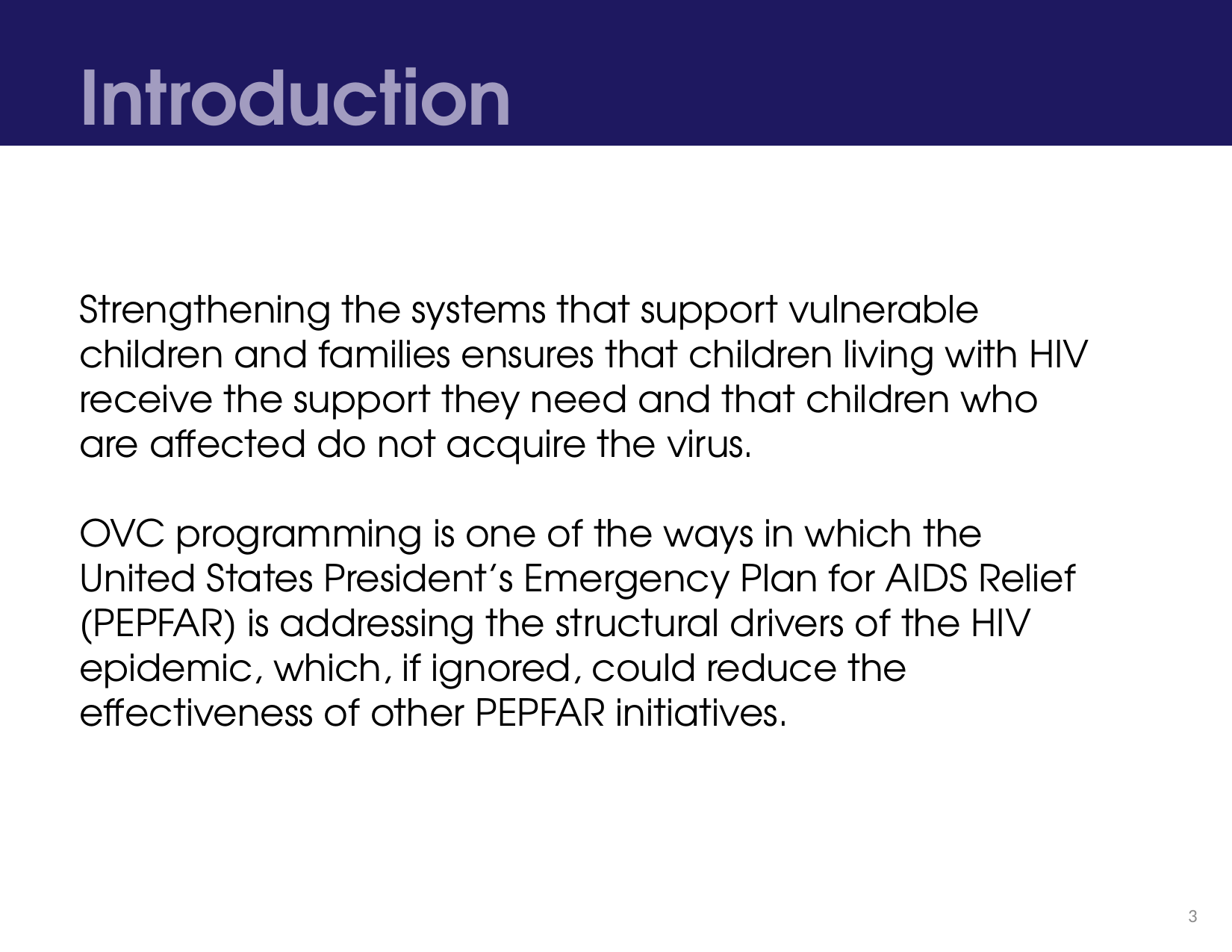

# Introduction
Strengthening the systems that support vulnerable children and families ensures that children living with HIV receive the support they need and that children who are affected do not acquire the virus.

OVC programming is one of the ways in which the United States President’s Emergency Plan for AIDS Relief (PEPFAR) is addressing the structural drivers of the HIV epidemic, which, if ignored, could reduce the effectiveness of other PEPFAR initiatives.

3